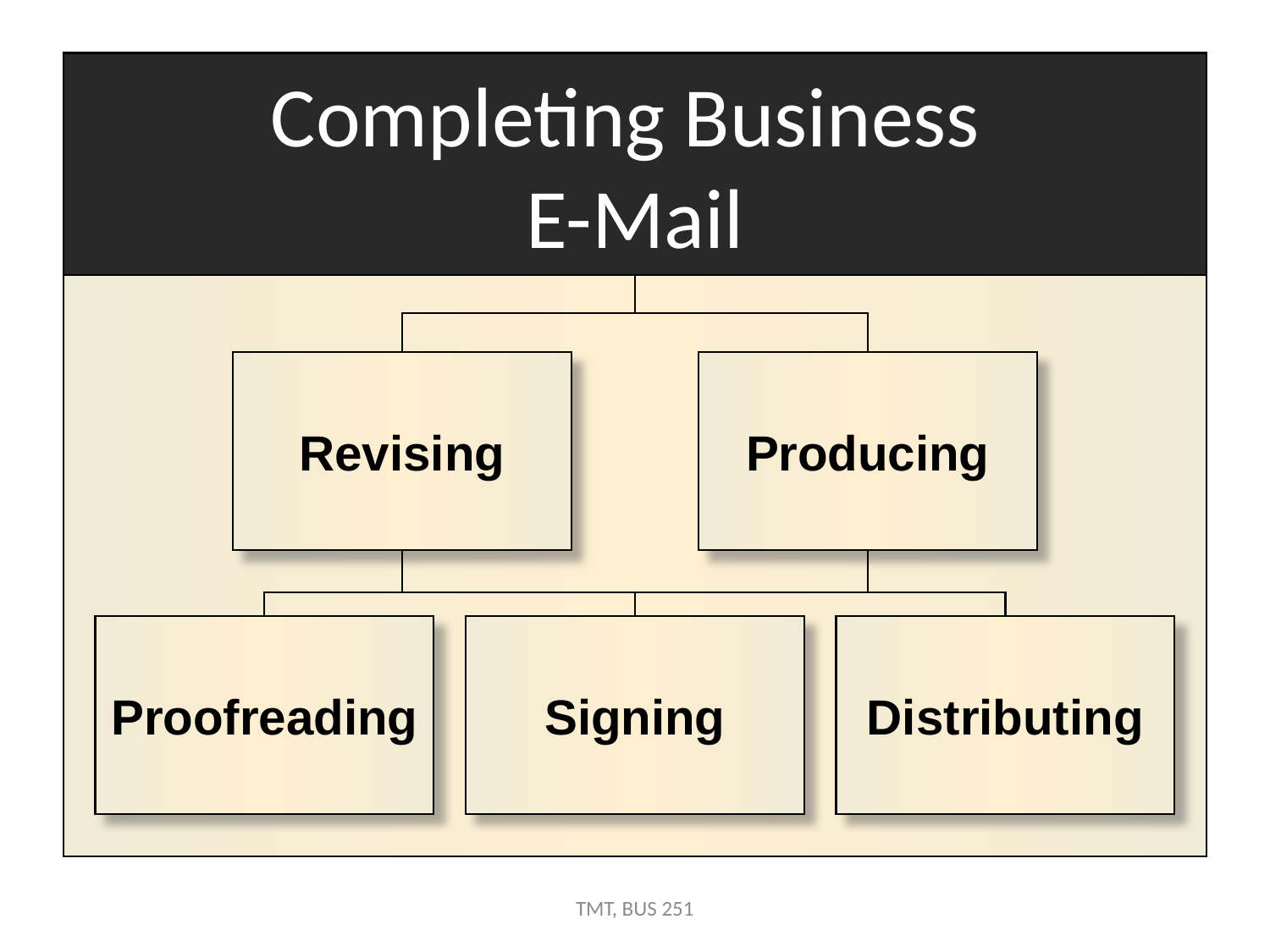

# Completing Business E-Mail

Revising
Producing
Proofreading
Signing
Distributing
TMT, BUS 251